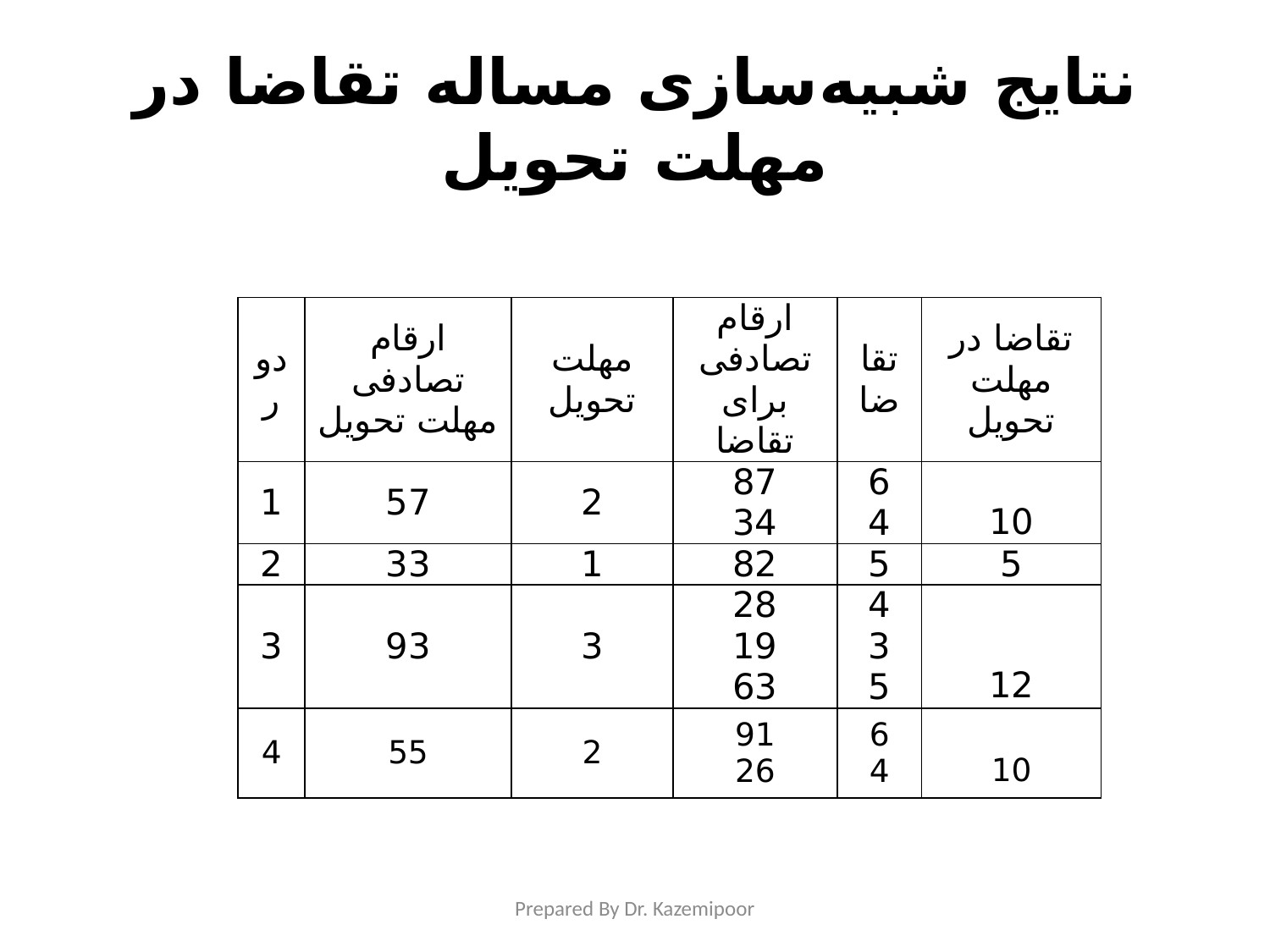

# نتایج شبیه‌سازی مساله تقاضا در مهلت تحویل
| دور | ارقام تصادفی مهلت تحویل | مهلت تحویل | ارقام تصادفی برای تقاضا | تقاضا | تقاضا در مهلت تحویل |
| --- | --- | --- | --- | --- | --- |
| 1 | 57 | 2 | 87 34 | 6 4 | 10 |
| 2 | 33 | 1 | 82 | 5 | 5 |
| 3 | 93 | 3 | 28 19 63 | 4 3 5 | 12 |
| 4 | 55 | 2 | 91 26 | 6 4 | 10 |
Prepared By Dr. Kazemipoor